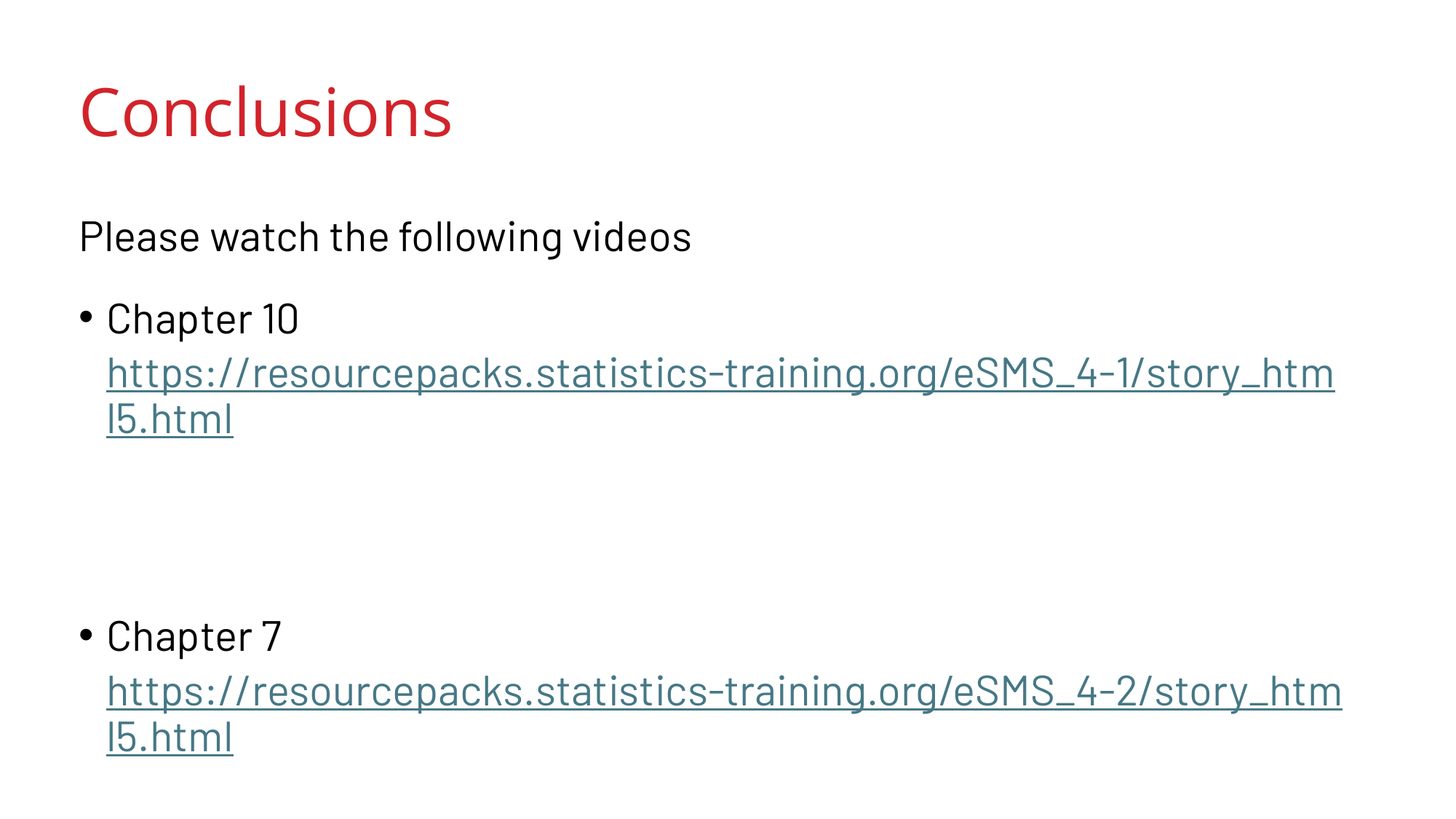

# Conclusions
Please watch the following videos
Chapter 10  https://resourcepacks.statistics-training.org/eSMS_4-1/story_html5.html

Chapter 7  https://resourcepacks.statistics-training.org/eSMS_4-2/story_html5.html